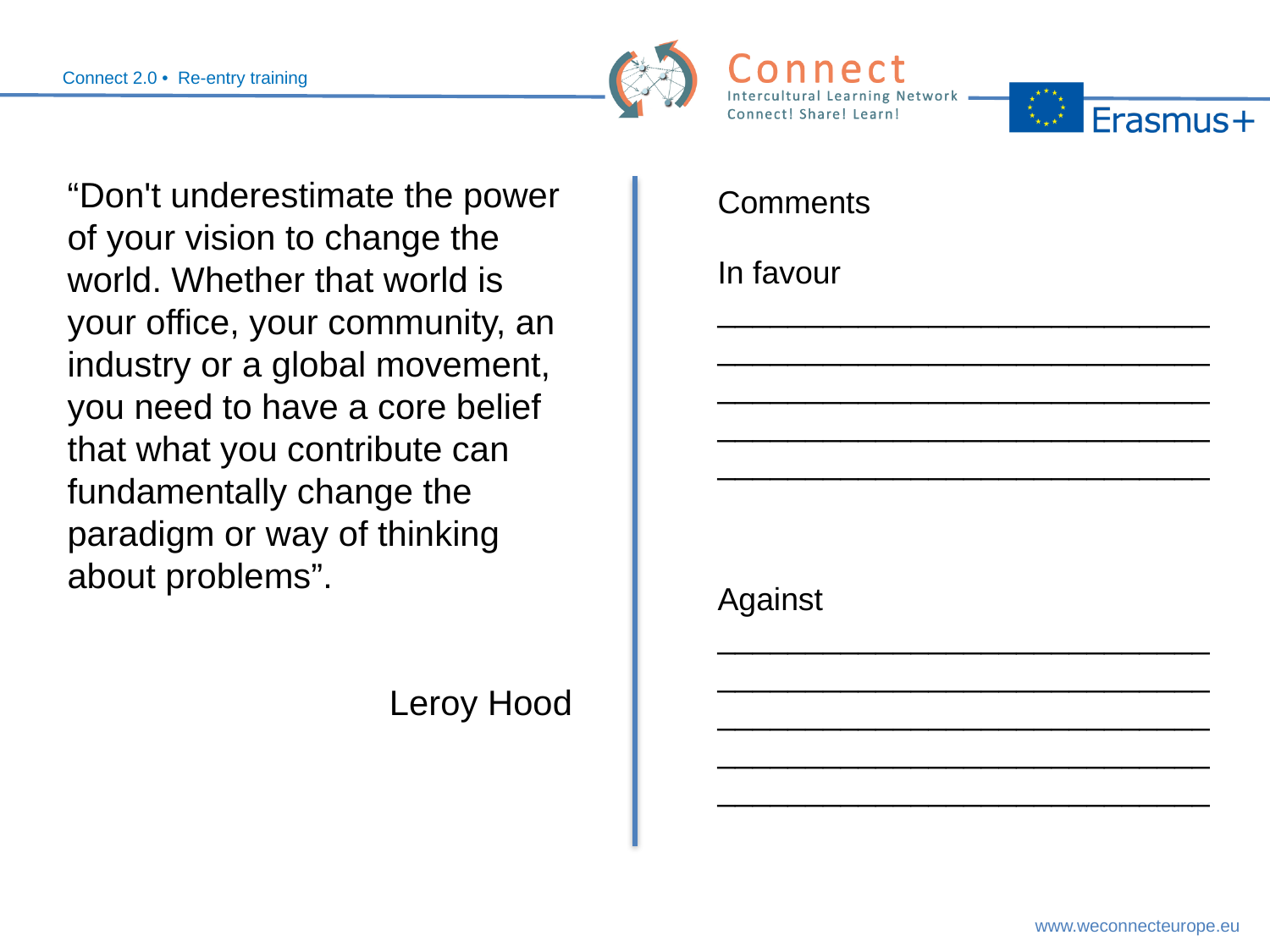

“Don't underestimate the power of your vision to change the world. Whether that world is your office, your community, an industry or a global movement, you need to have a core belief that what you contribute can fundamentally change the paradigm or way of thinking about problems”.

 Leroy Hood
Comments
In favour
____________________________________________________________________________________________________________________________________________
Against
____________________________________________________________________________________________________________________________________________